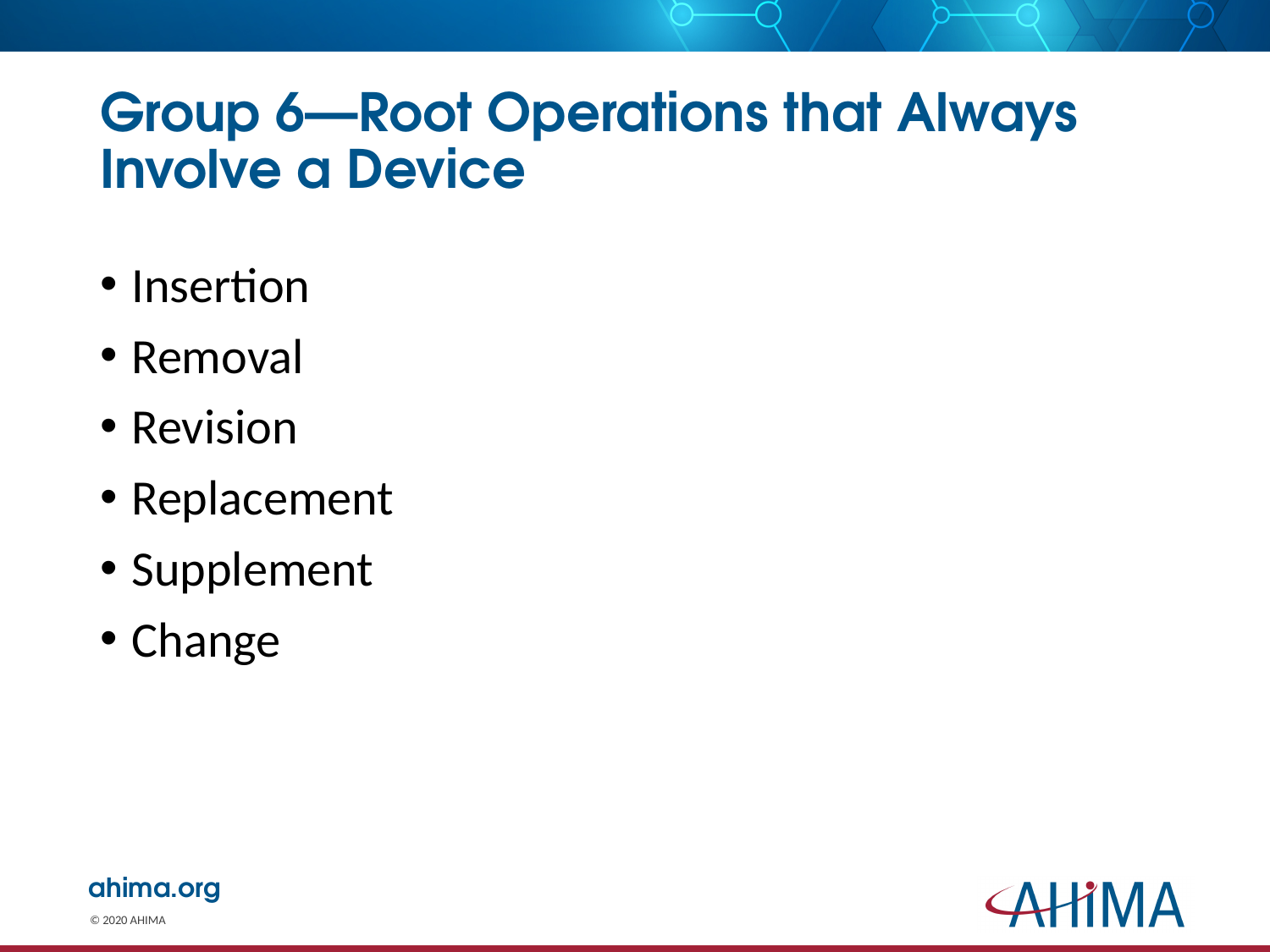

# Group 6—Root Operations that Always Involve a Device
Insertion
Removal
Revision
Replacement
Supplement
Change